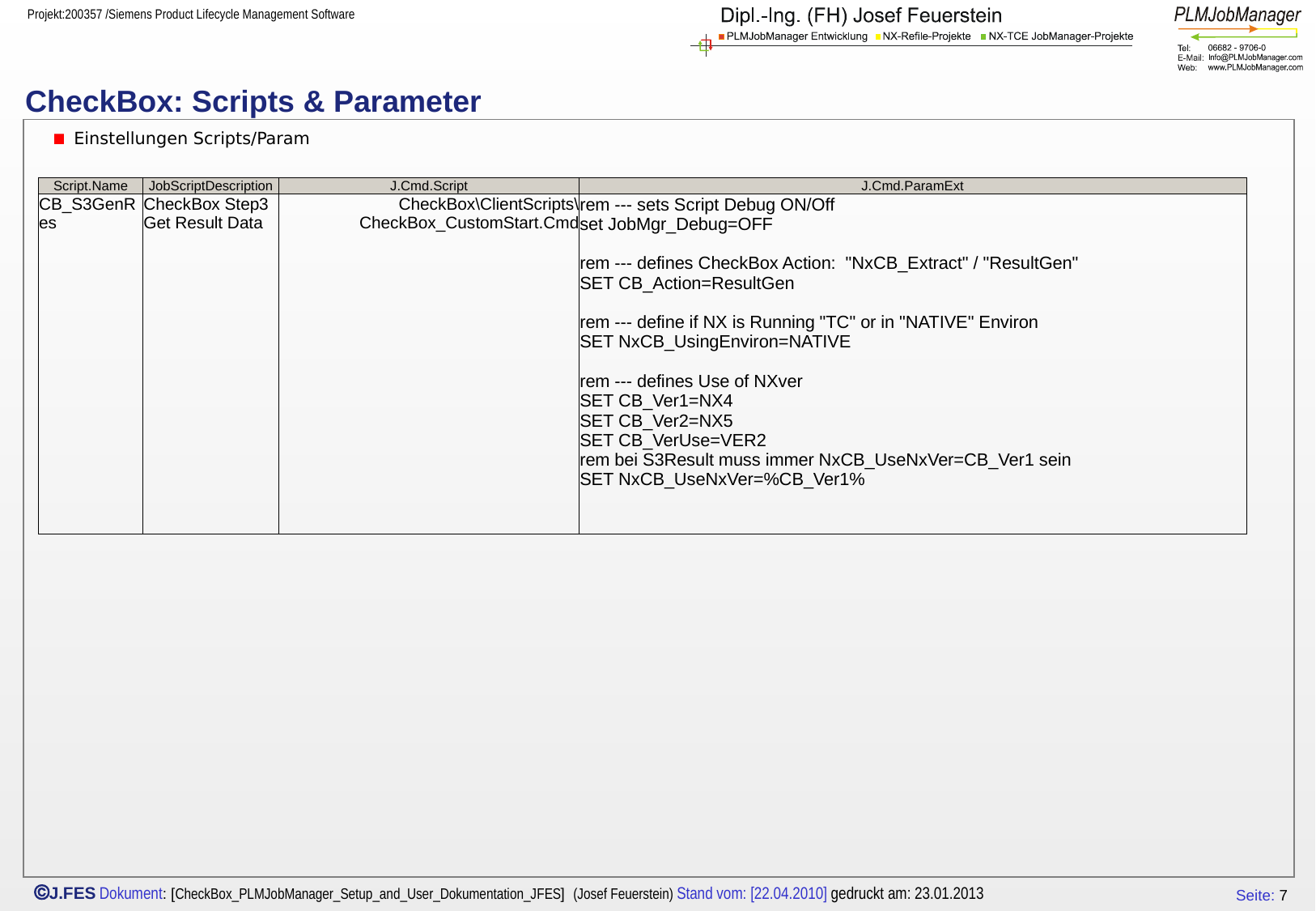

# CheckBox: Scripts & Parameter
Einstellungen Scripts/Param
| Script.Name | JobScriptDescription | J.Cmd.Script | J.Cmd.ParamExt |
| --- | --- | --- | --- |
| CB\_S3GenRes | CheckBox Step3 Get Result Data | CheckBox\ClientScripts\CheckBox\_CustomStart.Cmd | rem --- sets Script Debug ON/Off set JobMgr\_Debug=OFF rem --- defines CheckBox Action: "NxCB\_Extract" / "ResultGen" SET CB\_Action=ResultGen rem --- define if NX is Running "TC" or in "NATIVE" Environ SET NxCB\_UsingEnviron=NATIVE rem --- defines Use of NXver SET CB\_Ver1=NX4 SET CB\_Ver2=NX5 SET CB\_VerUse=VER2 rem bei S3Result muss immer NxCB\_UseNxVer=CB\_Ver1 sein SET NxCB\_UseNxVer=%CB\_Ver1% |